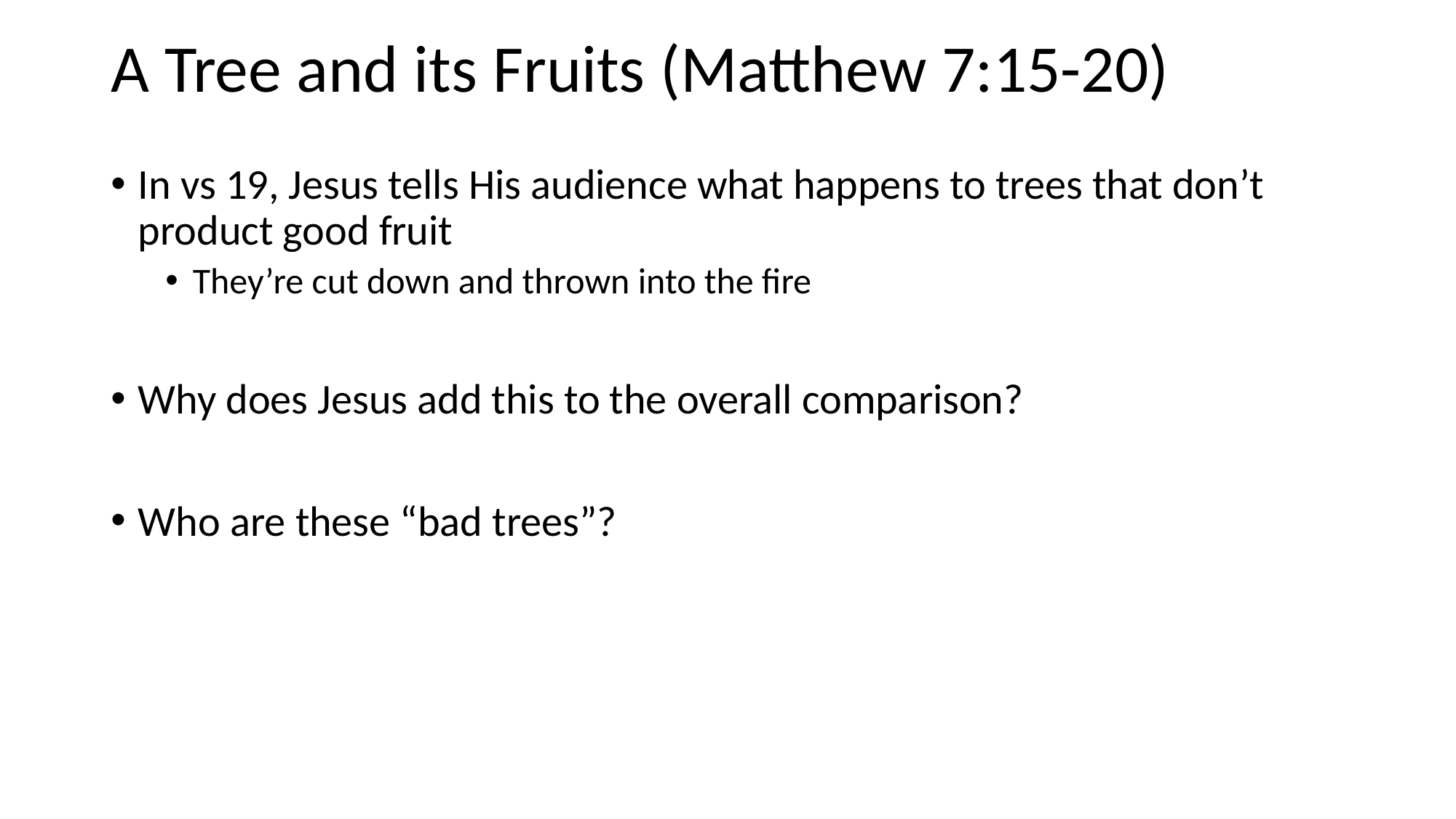

# A Tree and its Fruits (Matthew 7:15-20)

In vs 19, Jesus tells His audience what happens to trees that don’t product good fruit
They’re cut down and thrown into the fire

Why does Jesus add this to the overall comparison?

Who are these “bad trees”?